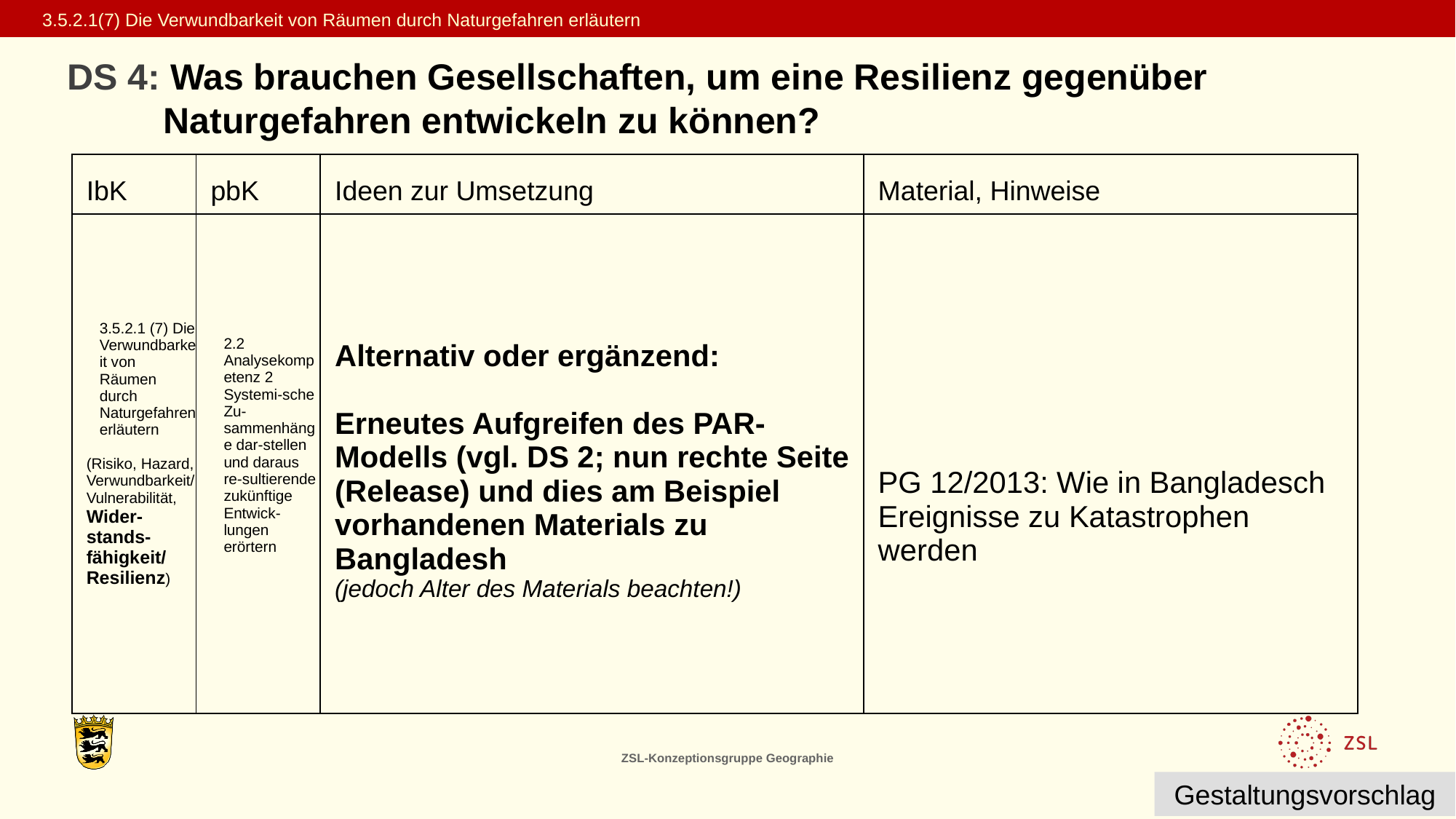

3.5.2.1(7) Die Verwundbarkeit von Räumen durch Naturgefahren erläutern
DS 4: Was brauchen Gesellschaften, um eine Resilienz gegenüber Naturgefahren entwickeln zu können?
| IbK | pbK | Ideen zur Umsetzung | Material, Hinweise |
| --- | --- | --- | --- |
| 3.5.2.1 (7) Die Verwundbarkeit von Räumen durch Naturgefahren erläutern (Risiko, Hazard, Verwundbarkeit/ Vulnerabilität, Wider-stands-fähigkeit/ Resilienz) | 2.2 Analysekompetenz 2 Systemi-sche Zu-sammenhänge dar-stellen und daraus re-sultierende zukünftige Entwick-lungen erörtern | Alternativ oder ergänzend: Erneutes Aufgreifen des PAR-Modells (vgl. DS 2; nun rechte Seite (Release) und dies am Beispiel vorhandenen Materials zu Bangladesh (jedoch Alter des Materials beachten!) | PG 12/2013: Wie in Bangladesch Ereignisse zu Katastrophen werden |
ZSL-Konzeptionsgruppe Geographie
Gestaltungsvorschlag